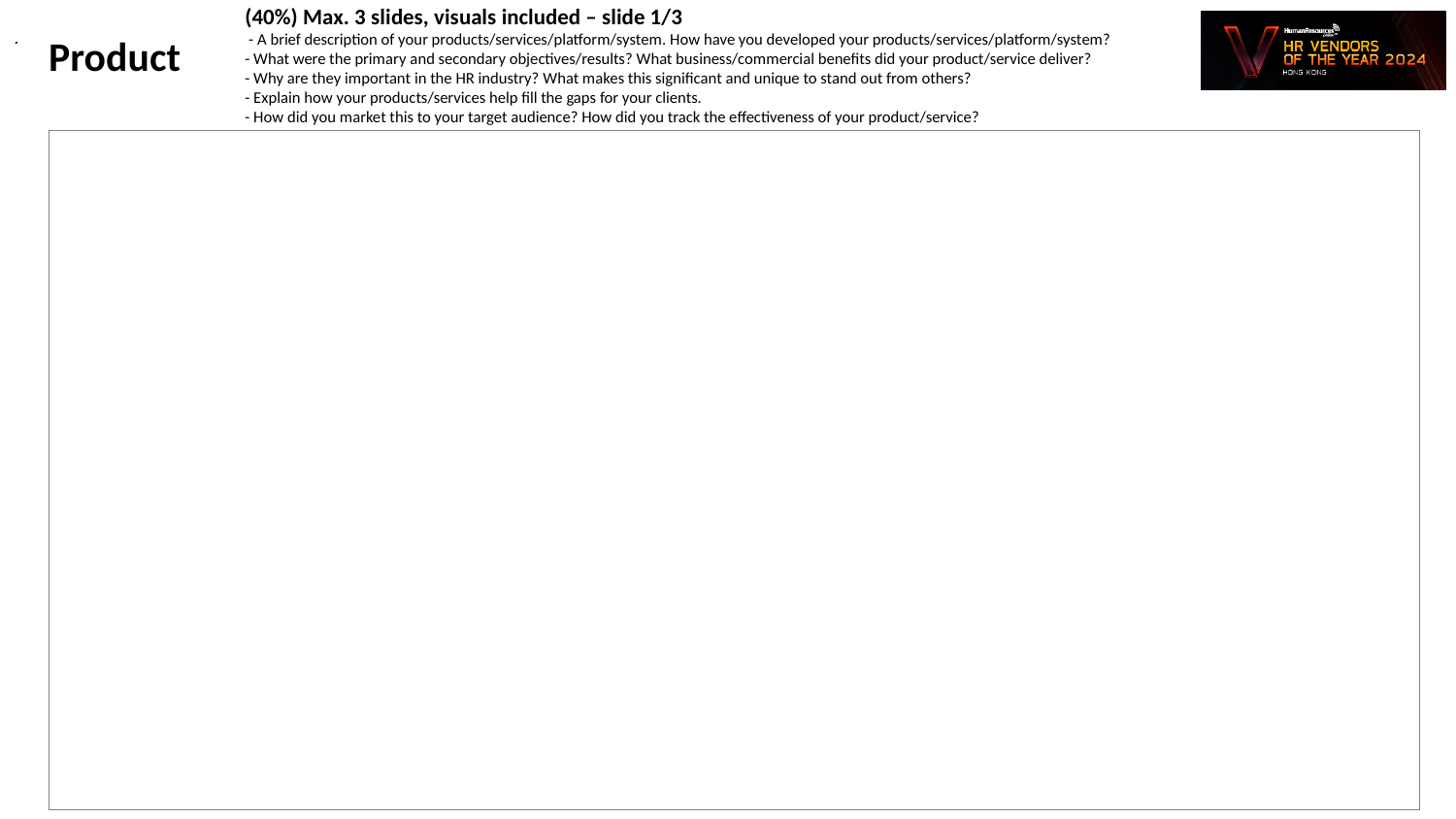

(40%) Max. 3 slides, visuals included – slide 1/3
 - A brief description of your products/services/platform/system. How have you developed your products/services/platform/system?
- What were the primary and secondary objectives/results? What business/commercial benefits did your product/service deliver?
- Why are they important in the HR industry? What makes this significant and unique to stand out from others?
- Explain how your products/services help fill the gaps for your clients.
- How did you market this to your target audience? How did you track the effectiveness of your product/service?
Product
.
|  |
| --- |